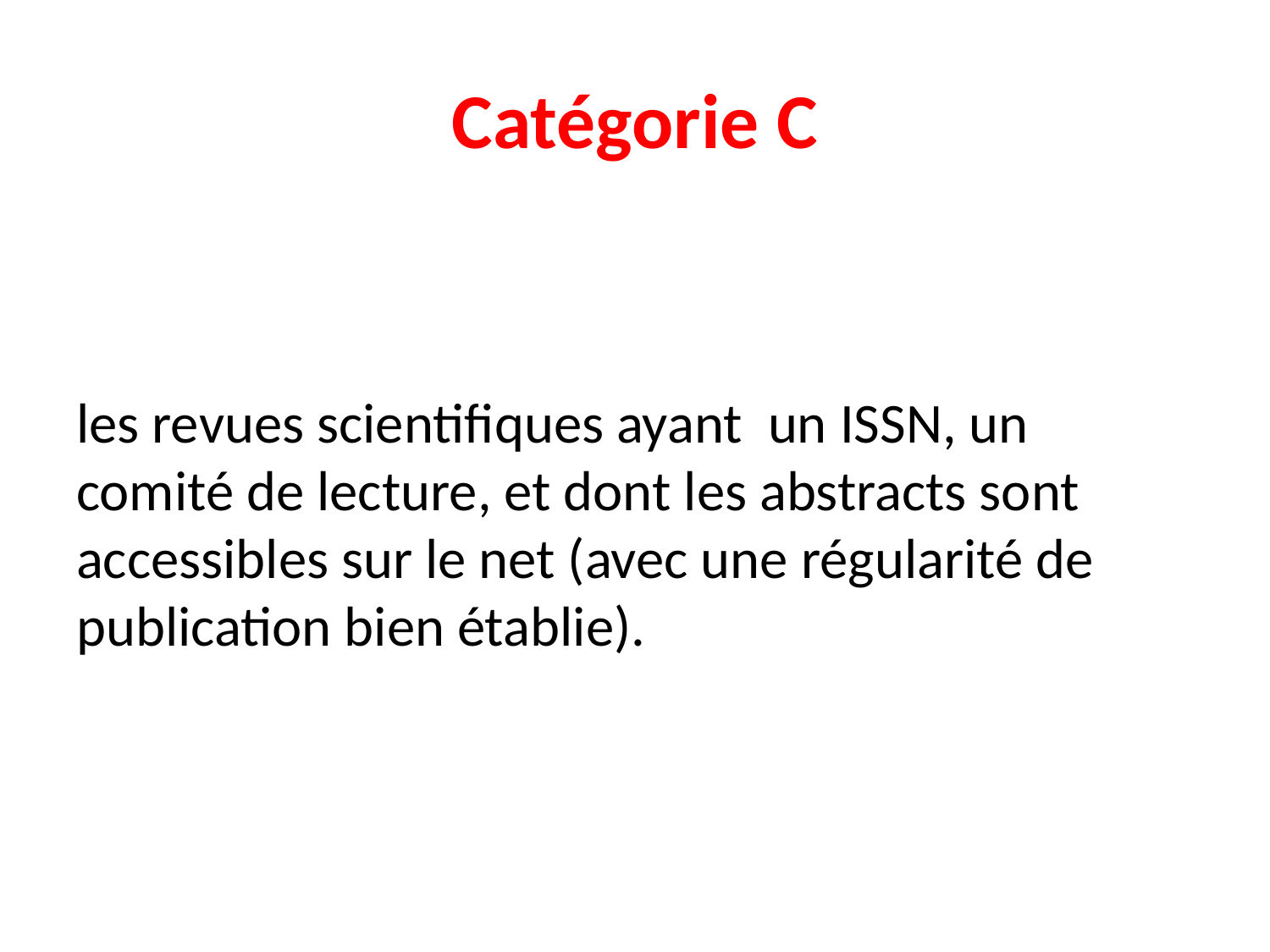

# Catégorie C

les revues scientifiques ayant  un ISSN, un comité de lecture, et dont les abstracts sont accessibles sur le net (avec une régularité de publication bien établie).